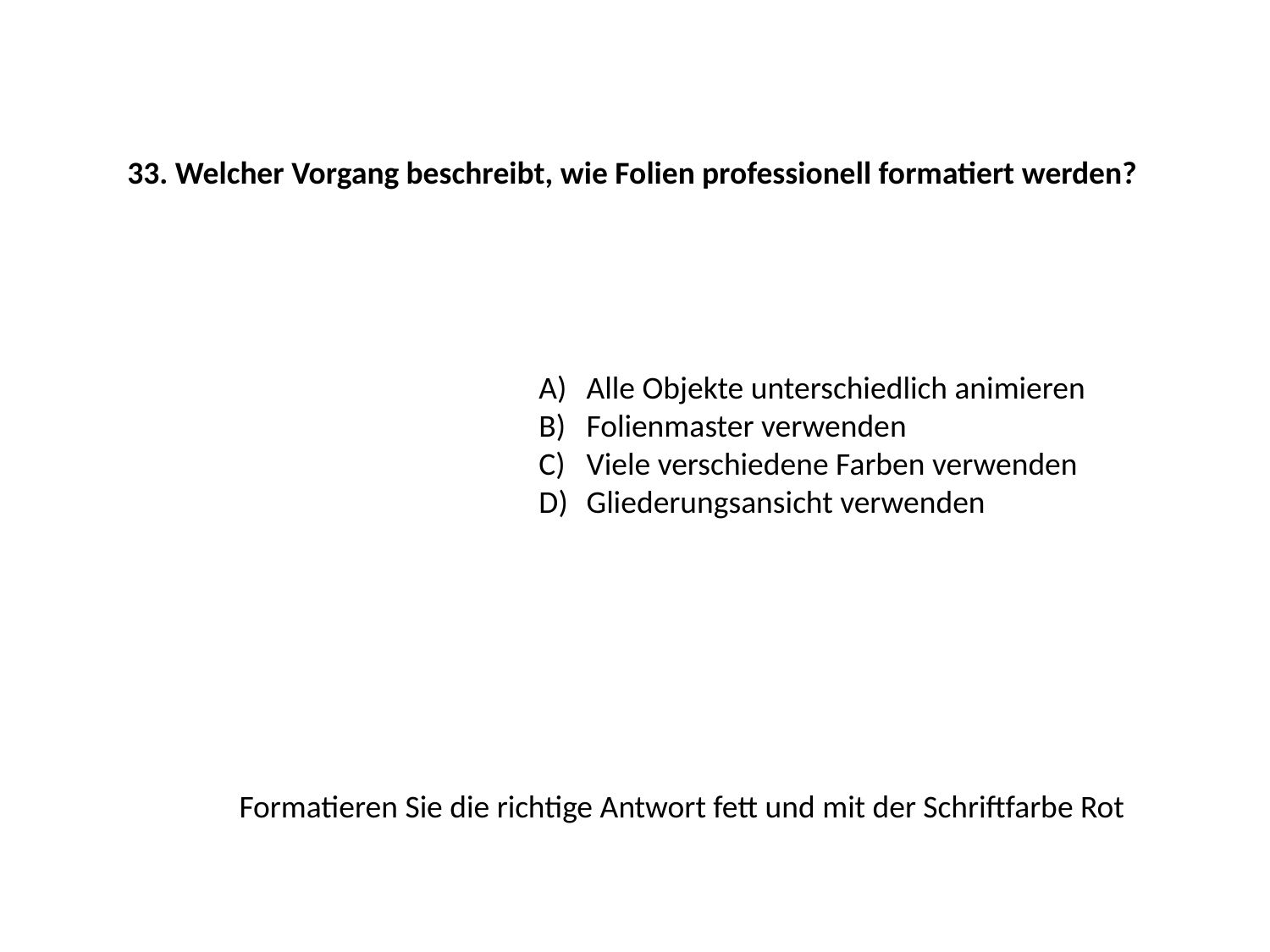

33. Welcher Vorgang beschreibt, wie Folien professionell formatiert werden?
Alle Objekte unterschiedlich animieren
Folienmaster verwenden
Viele verschiedene Farben verwenden
Gliederungsansicht verwenden
Formatieren Sie die richtige Antwort fett und mit der Schriftfarbe Rot